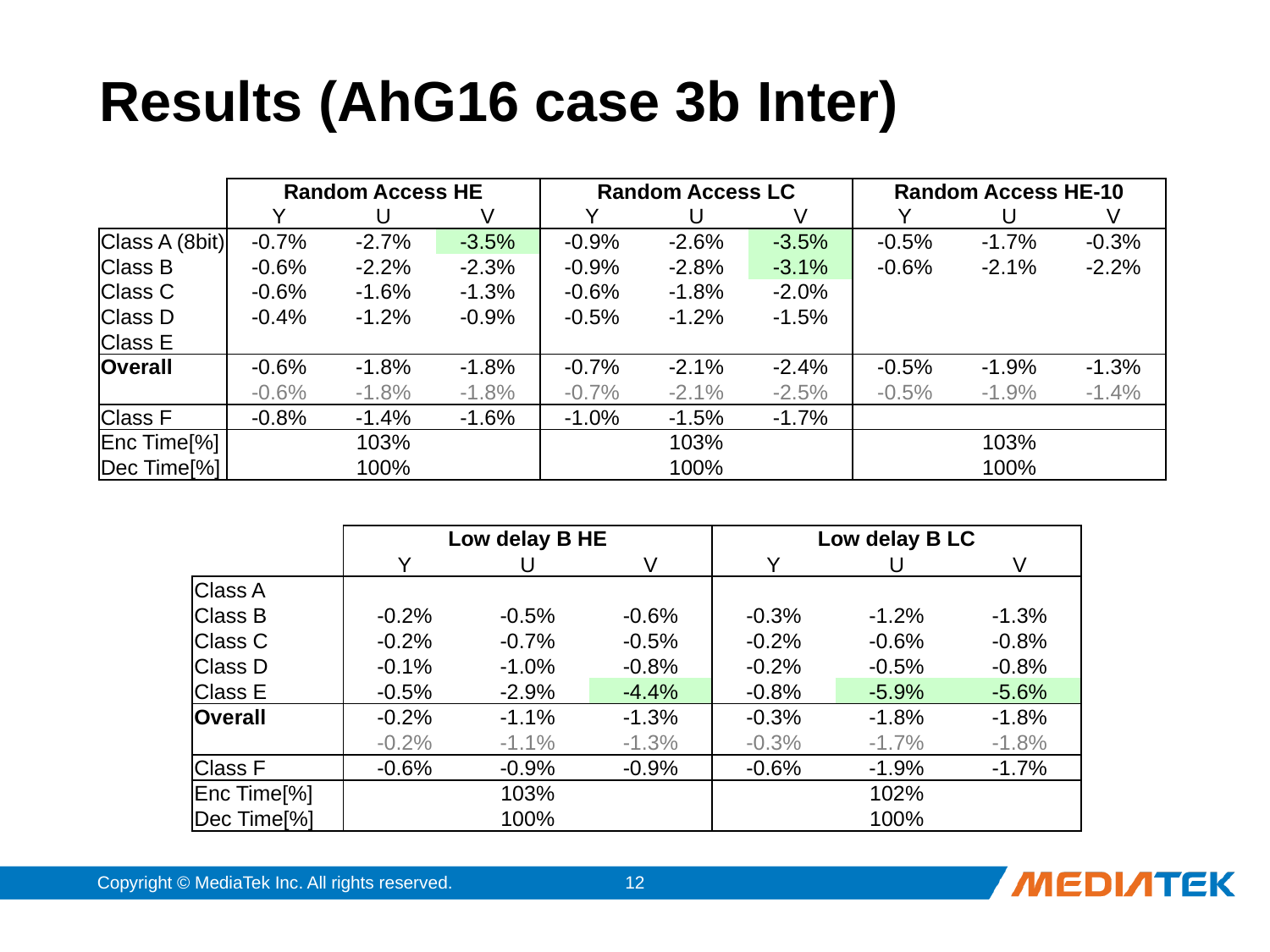

# Results (AhG16 case 3b Inter)
|  | Random Access HE |  |  | Random Access LC |  |  | Random Access HE-10 |  |  |
| --- | --- | --- | --- | --- | --- | --- | --- | --- | --- |
|  | Y | U | V | Y | U | V | Y | U | V |
| Class A (8bit) | -0.7% | -2.7% | -3.5% | -0.9% | -2.6% | -3.5% | -0.5% | -1.7% | -0.3% |
| Class B | -0.6% | -2.2% | -2.3% | -0.9% | -2.8% | -3.1% | -0.6% | -2.1% | -2.2% |
| Class C | -0.6% | -1.6% | -1.3% | -0.6% | -1.8% | -2.0% |  |  |  |
| Class D | -0.4% | -1.2% | -0.9% | -0.5% | -1.2% | -1.5% |  |  |  |
| Class E |  |  |  |  |  |  |  |  |  |
| Overall | -0.6% | -1.8% | -1.8% | -0.7% | -2.1% | -2.4% | -0.5% | -1.9% | -1.3% |
|  | -0.6% | -1.8% | -1.8% | -0.7% | -2.1% | -2.5% | -0.5% | -1.9% | -1.4% |
| Class F | -0.8% | -1.4% | -1.6% | -1.0% | -1.5% | -1.7% |  |  |  |
| Enc Time[%] | 103% |  |  | 103% |  |  | 103% |  |  |
| Dec Time[%] | 100% |  |  | 100% |  |  | 100% |  |  |
|  | Low delay B HE |  |  | Low delay B LC |  |  |
| --- | --- | --- | --- | --- | --- | --- |
|  | Y | U | V | Y | U | V |
| Class A |  |  |  |  |  |  |
| Class B | -0.2% | -0.5% | -0.6% | -0.3% | -1.2% | -1.3% |
| Class C | -0.2% | -0.7% | -0.5% | -0.2% | -0.6% | -0.8% |
| Class D | -0.1% | -1.0% | -0.8% | -0.2% | -0.5% | -0.8% |
| Class E | -0.5% | -2.9% | -4.4% | -0.8% | -5.9% | -5.6% |
| Overall | -0.2% | -1.1% | -1.3% | -0.3% | -1.8% | -1.8% |
|  | -0.2% | -1.1% | -1.3% | -0.3% | -1.7% | -1.8% |
| Class F | -0.6% | -0.9% | -0.9% | -0.6% | -1.9% | -1.7% |
| Enc Time[%] | 103% |  |  | 102% |  |  |
| Dec Time[%] | 100% |  |  | 100% |  |  |
Copyright © MediaTek Inc. All rights reserved.
12